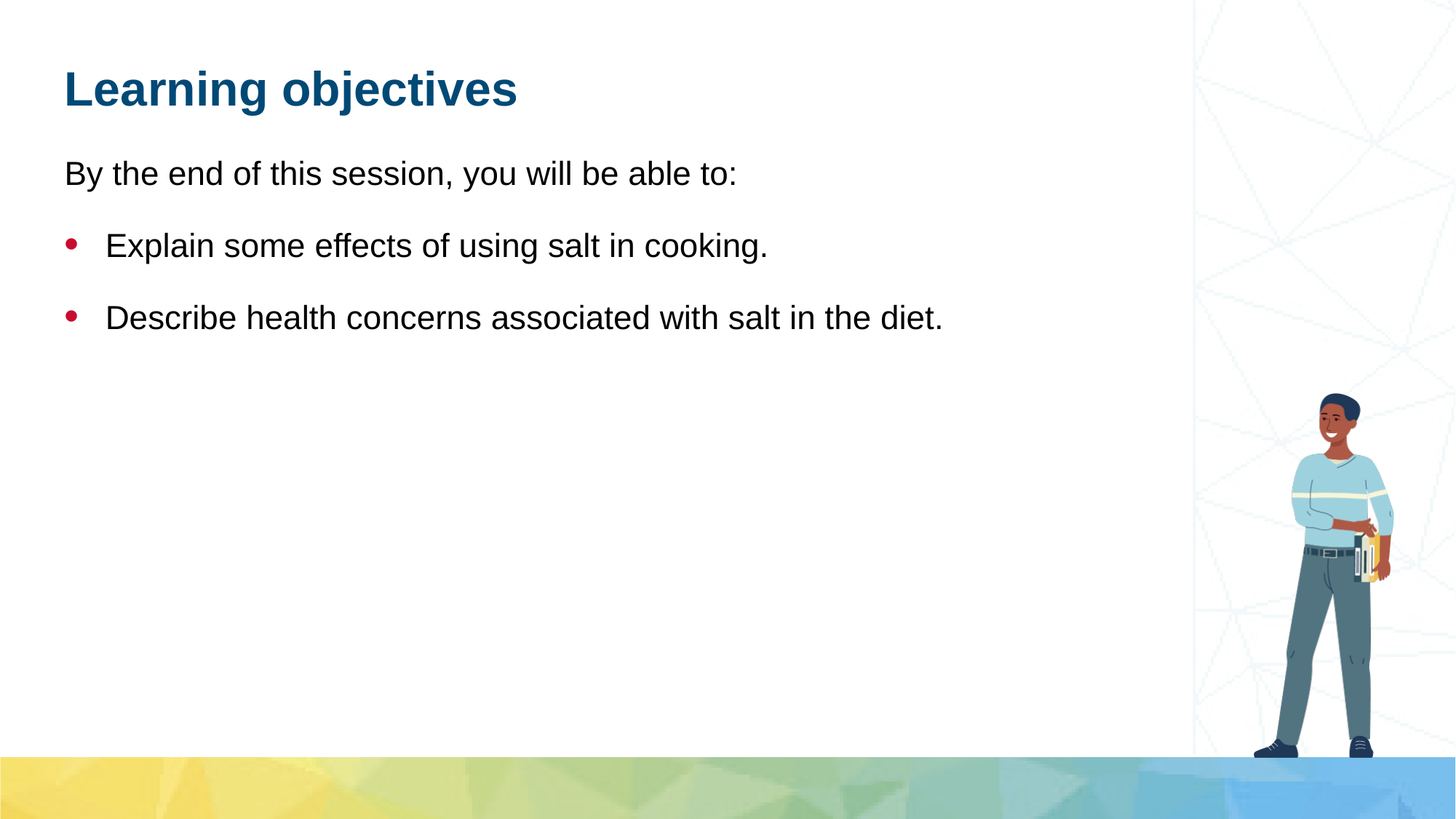

# Learning objectives
By the end of this session, you will be able to:
Explain some effects of using salt in cooking.
Describe health concerns associated with salt in the diet.